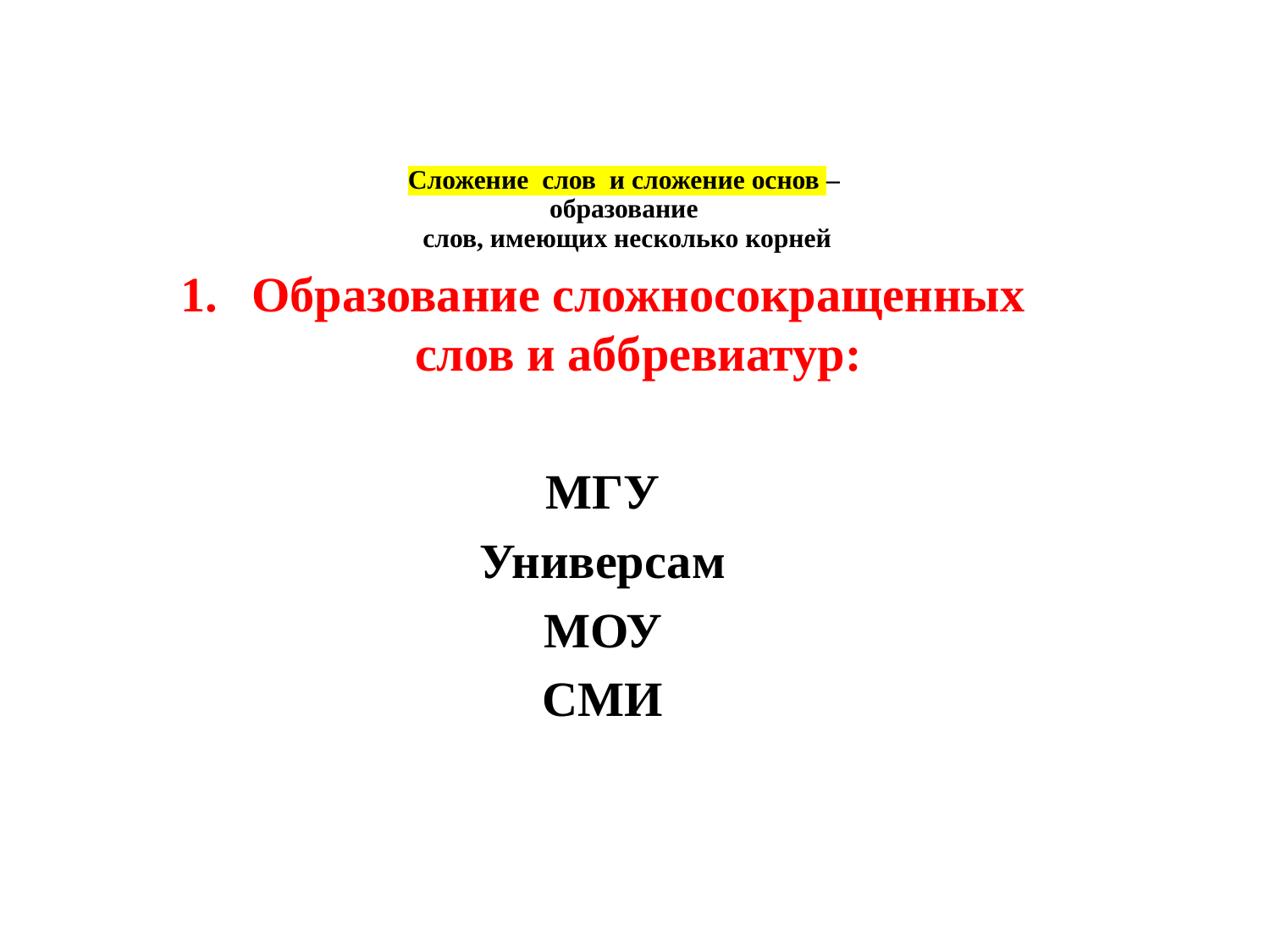

# Сложение  слов  и сложение основ – образование слов, имеющих несколько корней
Образование сложносокращенных слов и аббревиатур:

МГУ
Универсам
МОУ
СМИ